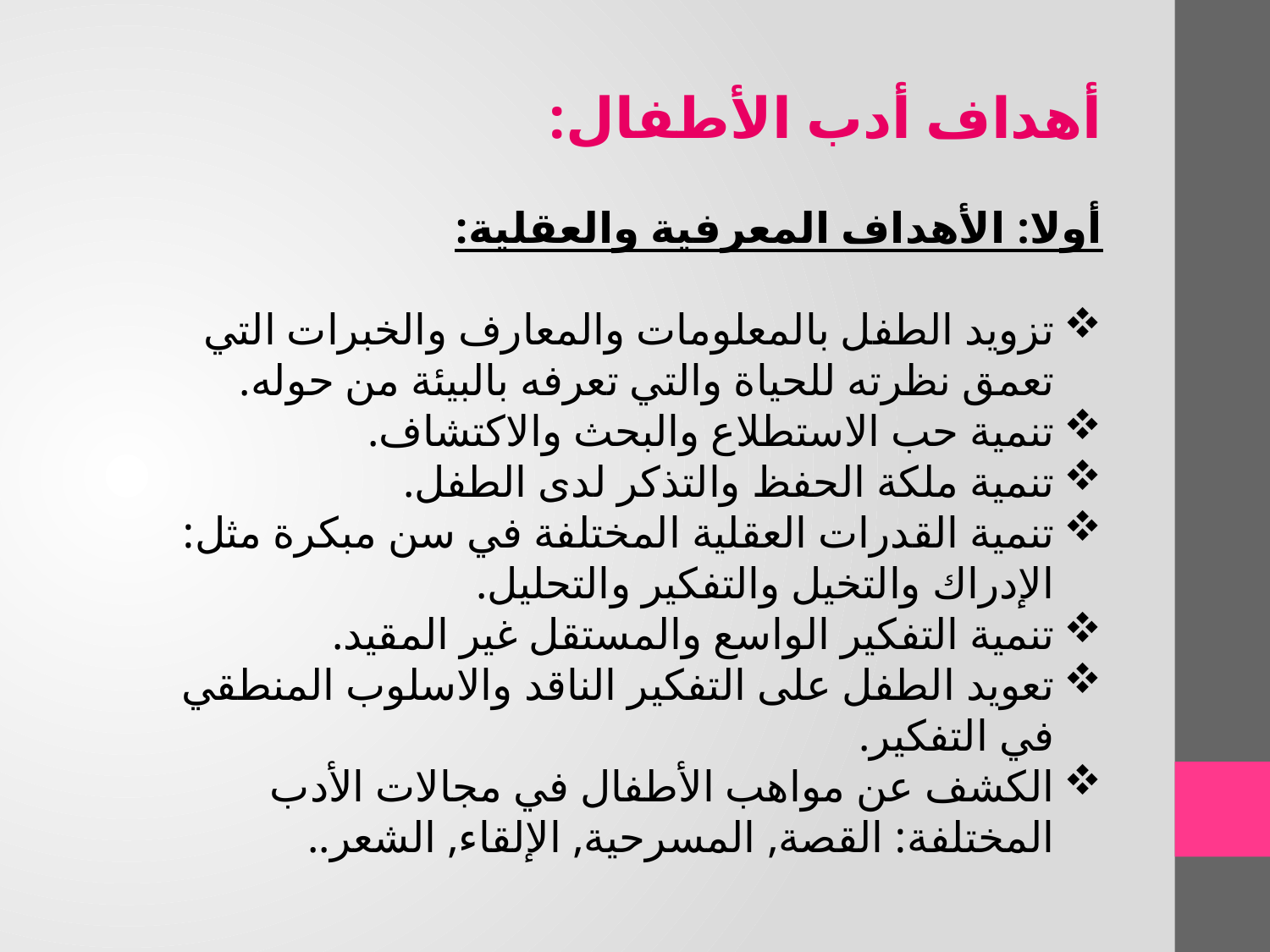

أهداف أدب الأطفال:

أولا: الأهداف المعرفية والعقلية:

تزويد الطفل بالمعلومات والمعارف والخبرات التي تعمق نظرته للحياة والتي تعرفه بالبيئة من حوله.
تنمية حب الاستطلاع والبحث والاكتشاف.
تنمية ملكة الحفظ والتذكر لدى الطفل.
تنمية القدرات العقلية المختلفة في سن مبكرة مثل: الإدراك والتخيل والتفكير والتحليل.
تنمية التفكير الواسع والمستقل غير المقيد.
تعويد الطفل على التفكير الناقد والاسلوب المنطقي في التفكير.
الكشف عن مواهب الأطفال في مجالات الأدب المختلفة: القصة, المسرحية, الإلقاء, الشعر..